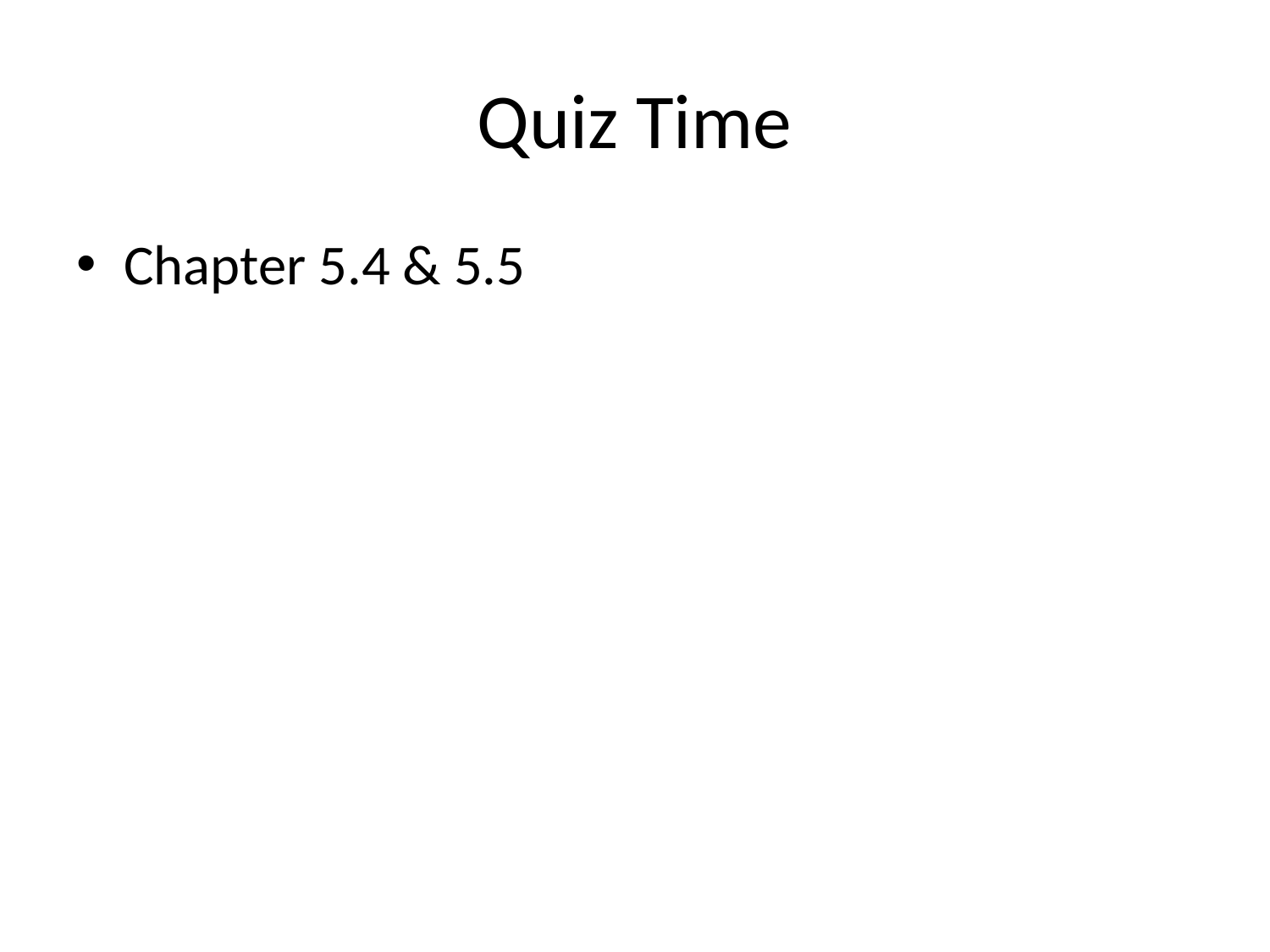

# Quiz Time
Chapter 5.4 & 5.5